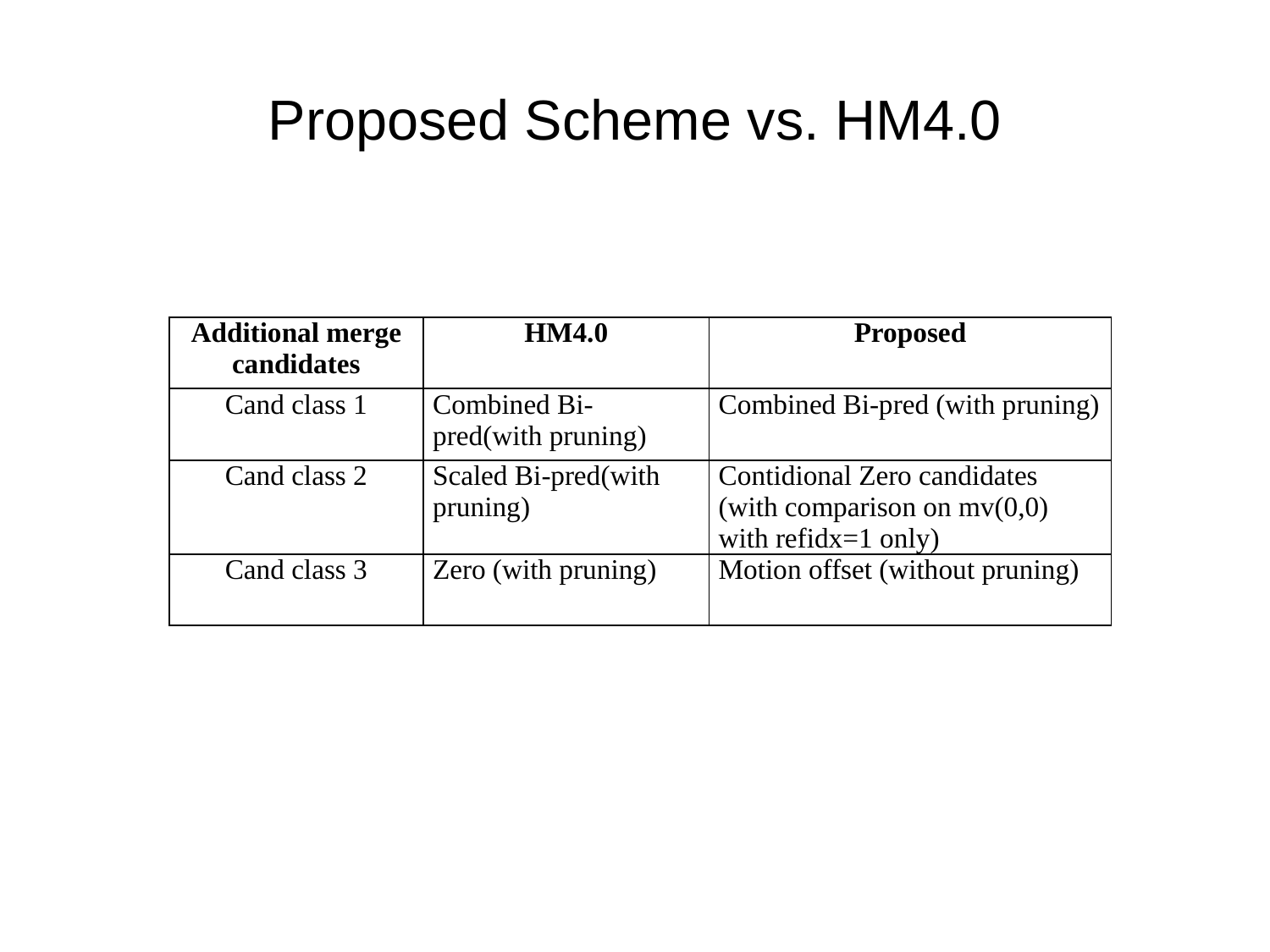

# Proposed Scheme vs. HM4.0
| Additional merge candidates | HM4.0 | Proposed |
| --- | --- | --- |
| Cand class 1 | Combined Bi-pred(with pruning) | Combined Bi-pred (with pruning) |
| Cand class 2 | Scaled Bi-pred(with pruning) | Contidional Zero candidates (with comparison on mv(0,0) with refidx=1 only) |
| Cand class 3 | Zero (with pruning) | Motion offset (without pruning) |